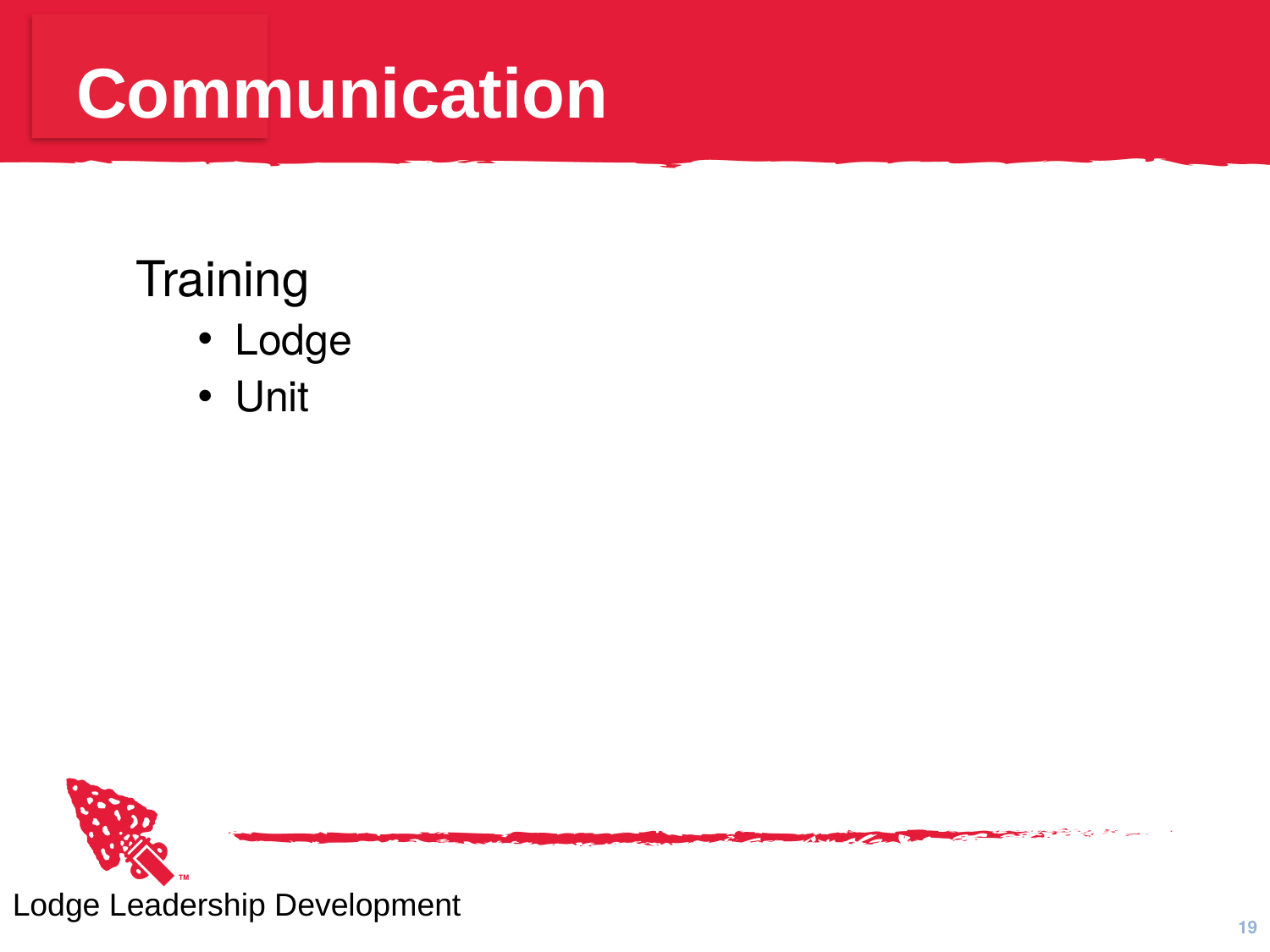

# Communication
Training
Lodge
Unit

Lodge Leadership Development
19